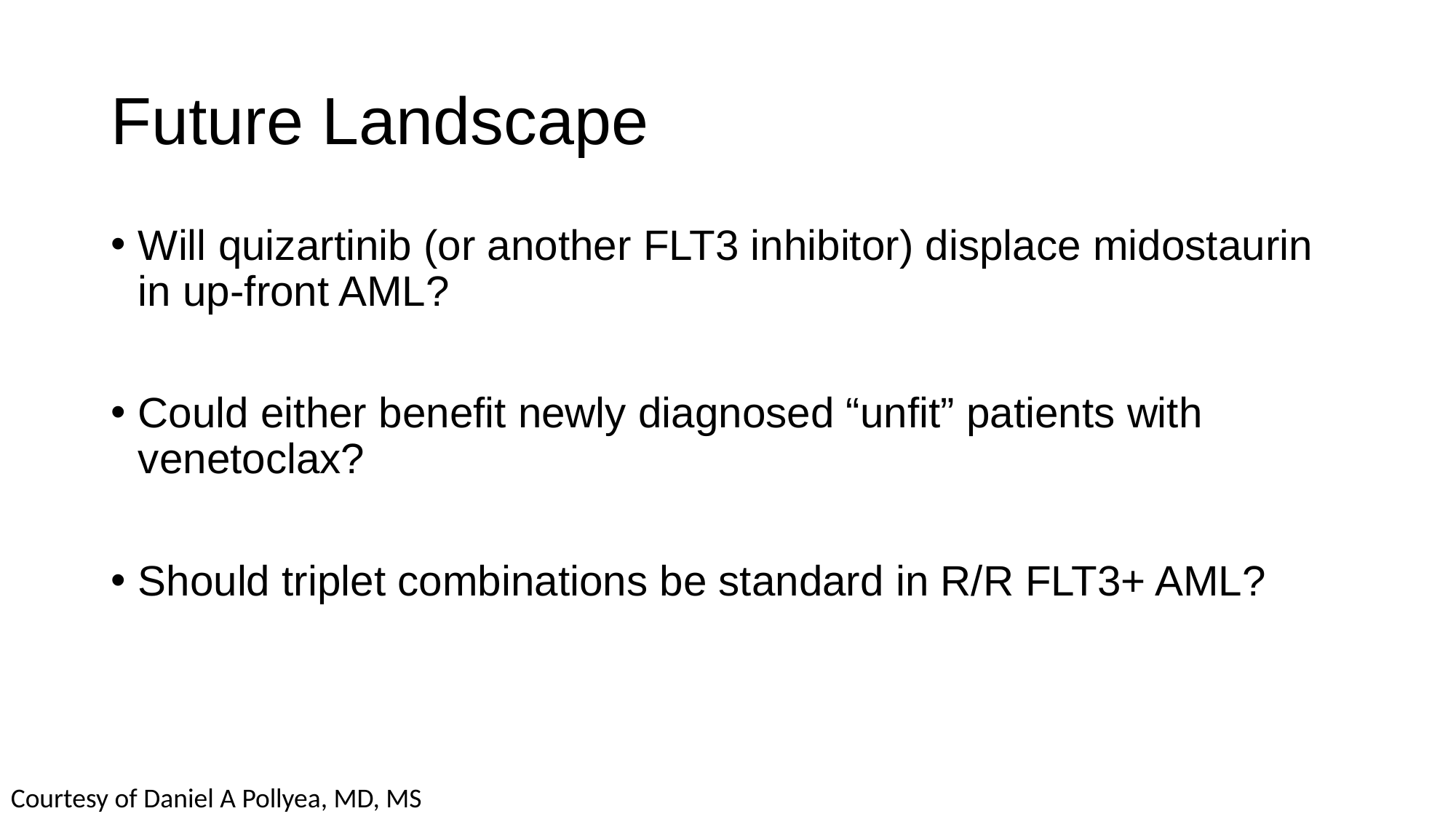

# Future Landscape
Will quizartinib (or another FLT3 inhibitor) displace midostaurin in up-front AML?

Could either benefit newly diagnosed “unfit” patients with venetoclax?

Should triplet combinations be standard in R/R FLT3+ AML?

Courtesy of Daniel A Pollyea, MD, MS